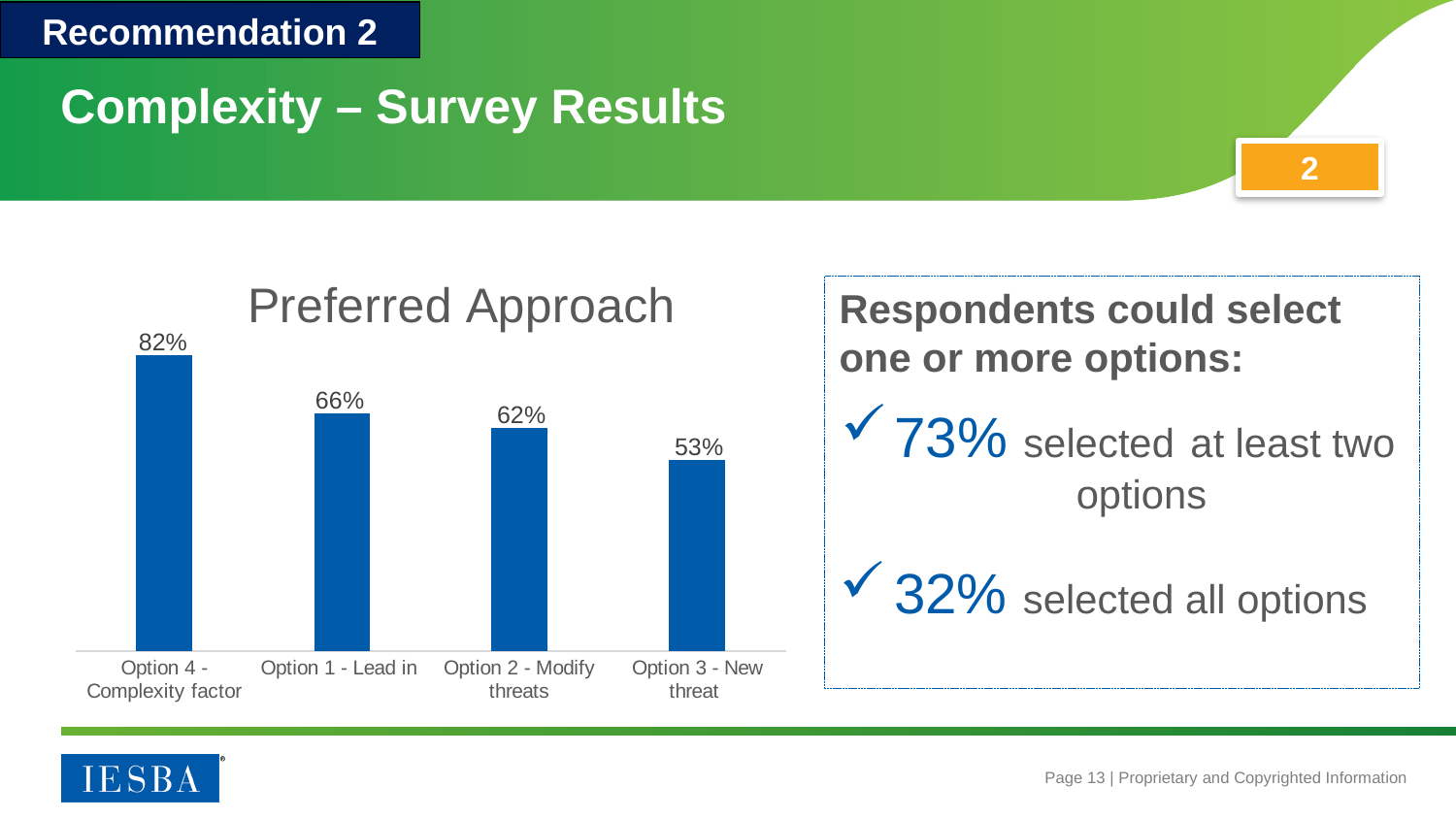

Recommendation 2
# Complexity – Survey Results
2

### Chart: Preferred Approach

| Category | Yes |
|---|---|
| Option 4 - Complexity factor | 0.82 |
| Option 1 - Lead in  | 0.66 |
| Option 2 - Modify threats | 0.62 |
| Option 3 - New threat  | 0.53 |
Respondents could select one or more options:
73% selected at least two 	options
32% selected all options